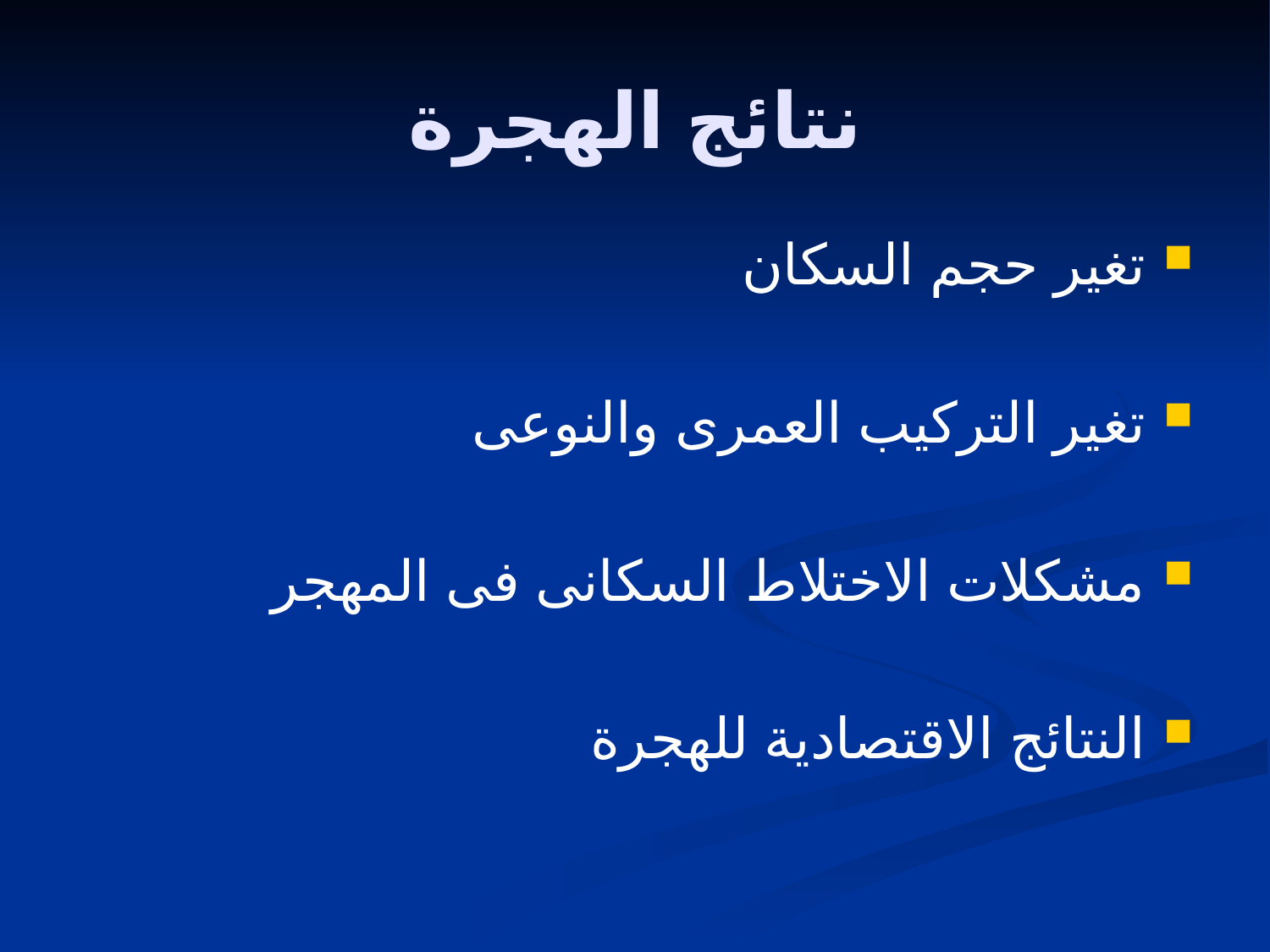

# نتائج الهجرة
تغير حجم السكان

تغير التركيب العمرى والنوعى

مشكلات الاختلاط السكانى فى المهجر

النتائج الاقتصادية للهجرة